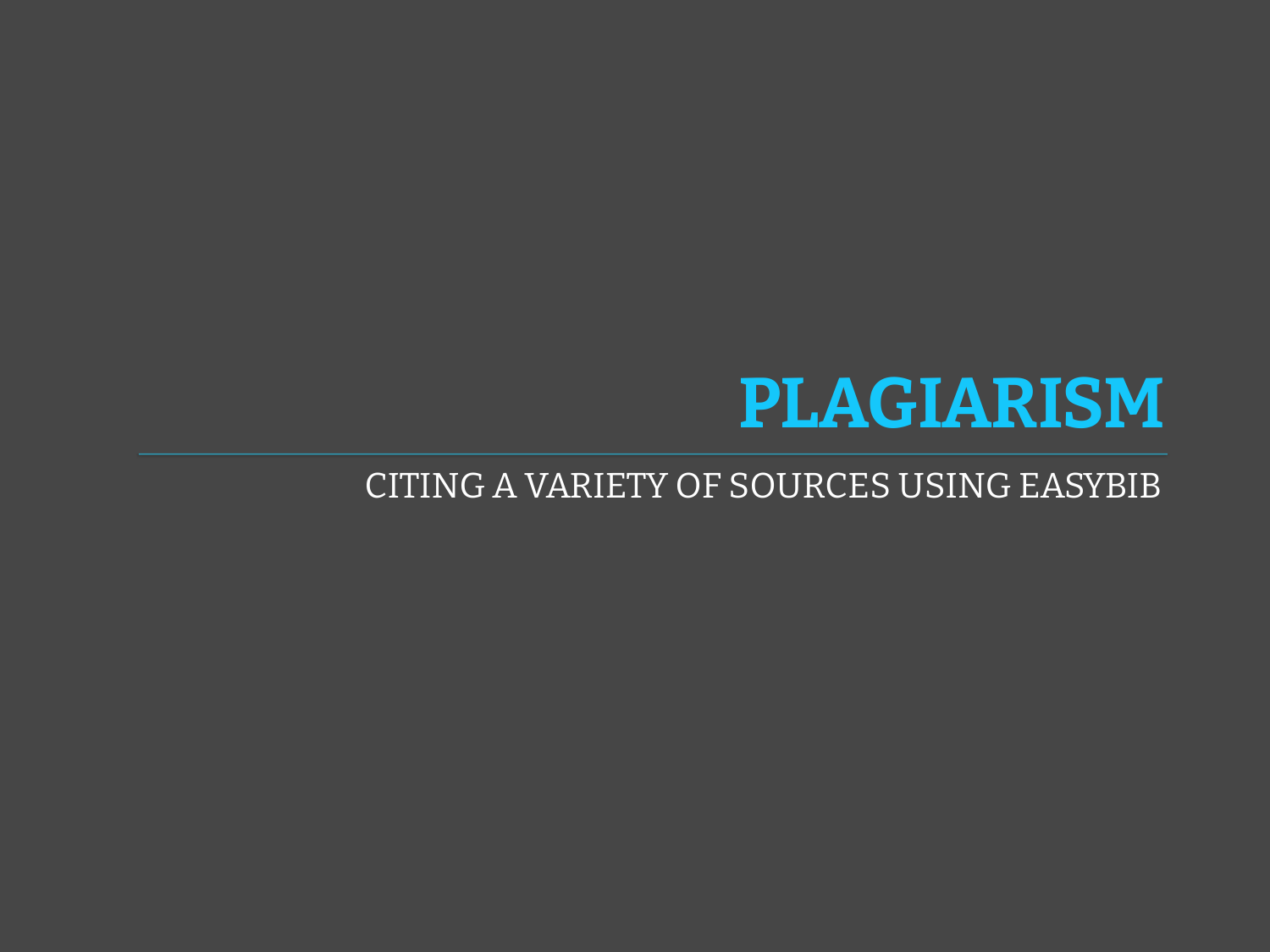

# PLAGIARISM
CITING A VARIETY OF SOURCES USING EASYBIB